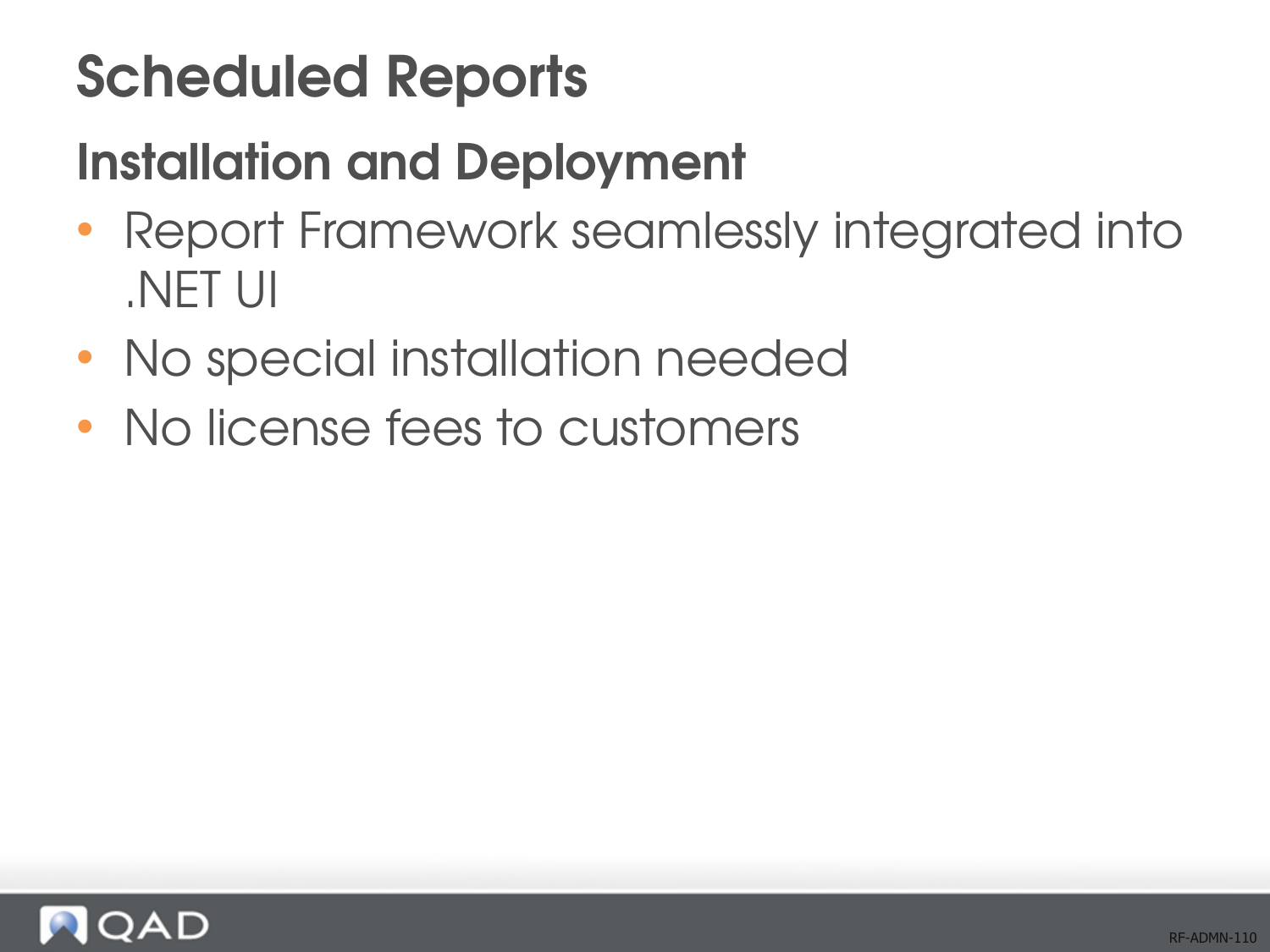

# Scheduled Reports
Installation and Deployment
Report Framework seamlessly integrated into .NET UI
No special installation needed
No license fees to customers
RF-ADMN-110